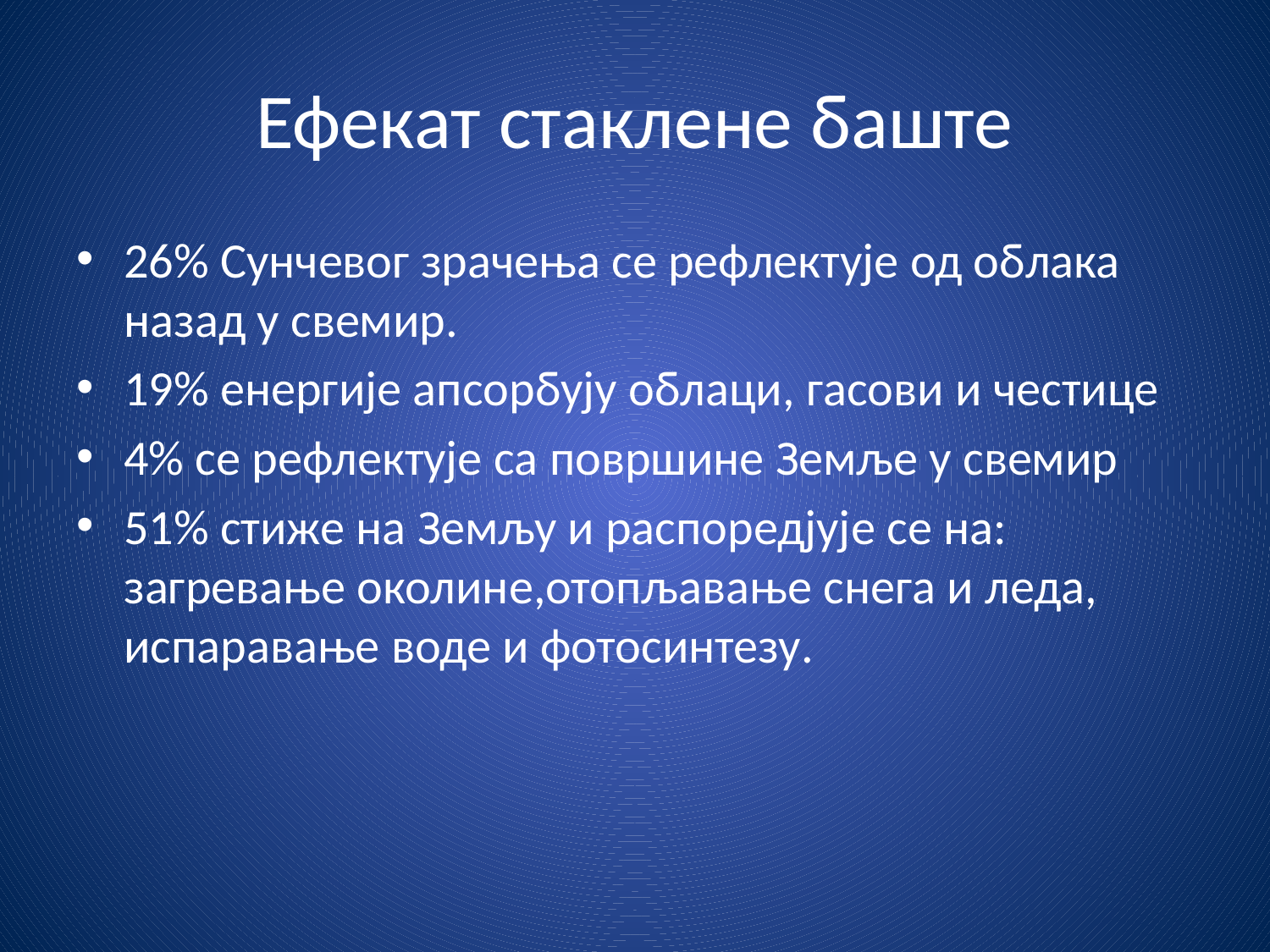

# Ефекат стаклене баште
26% Сунчевог зрачења се рефлектује од облака назад у свемир.
19% енергије апсорбују облаци, гасови и честице
4% се рефлектује са површине Земље у свемир
51% стиже на Земљу и распоредјује се на: загревање околине,отопљавање снега и леда, испаравање воде и фотосинтезу.